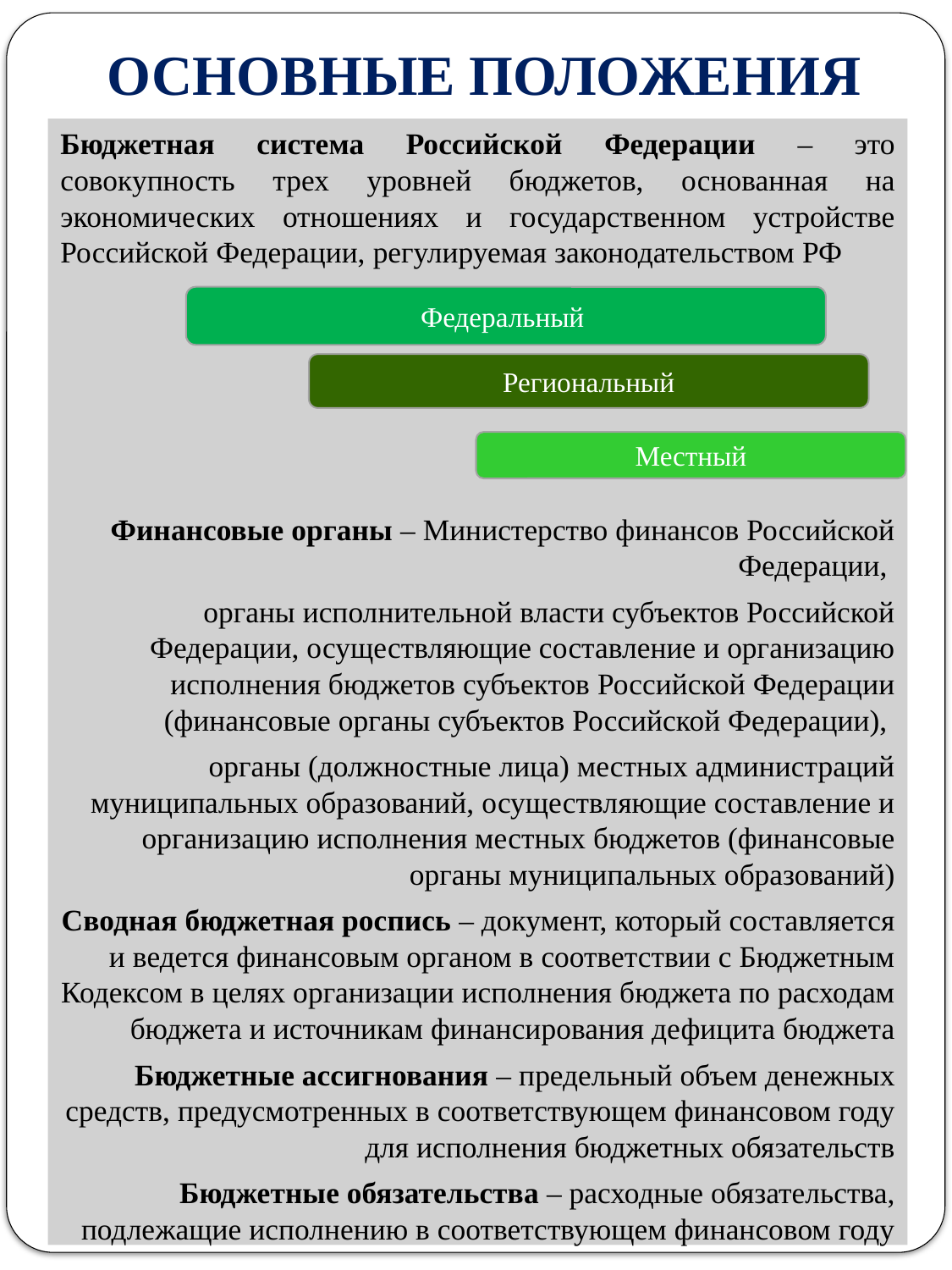

# ОСНОВНЫЕ ПОЛОЖЕНИЯ
Бюджетная система Российской Федерации – это совокупность трех уровней бюджетов, основанная на экономических отношениях и государственном устройстве Российской Федерации, регулируемая законодательством РФ

Финансовые органы – Министерство финансов Российской Федерации,
органы исполнительной власти субъектов Российской Федерации, осуществляющие составление и организацию исполнения бюджетов субъектов Российской Федерации (финансовые органы субъектов Российской Федерации),
органы (должностные лица) местных администраций муниципальных образований, осуществляющие составление и организацию исполнения местных бюджетов (финансовые органы муниципальных образований)
Сводная бюджетная роспись – документ, который составляется и ведется финансовым органом в соответствии с Бюджетным Кодексом в целях организации исполнения бюджета по расходам бюджета и источникам финансирования дефицита бюджета
Бюджетные ассигнования – предельный объем денежных средств, предусмотренных в соответствующем финансовом году для исполнения бюджетных обязательств
Бюджетные обязательства – расходные обязательства, подлежащие исполнению в соответствующем финансовом году
Федеральный
Региональный
Местный